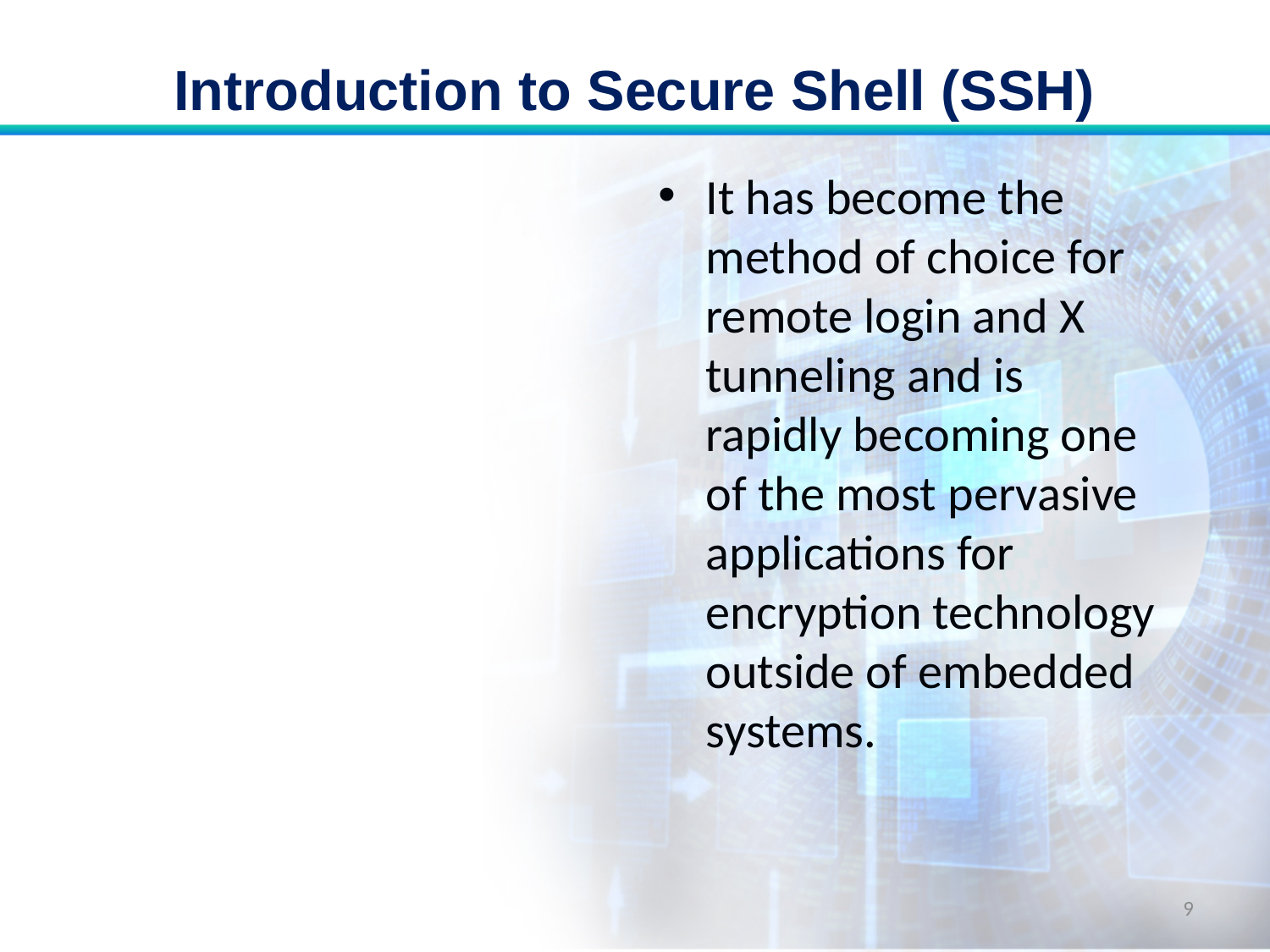

# Introduction to Secure Shell (SSH)
It has become the method of choice for remote login and X tunneling and is rapidly becoming one of the most pervasive applications for encryption technology outside of embedded systems.
9